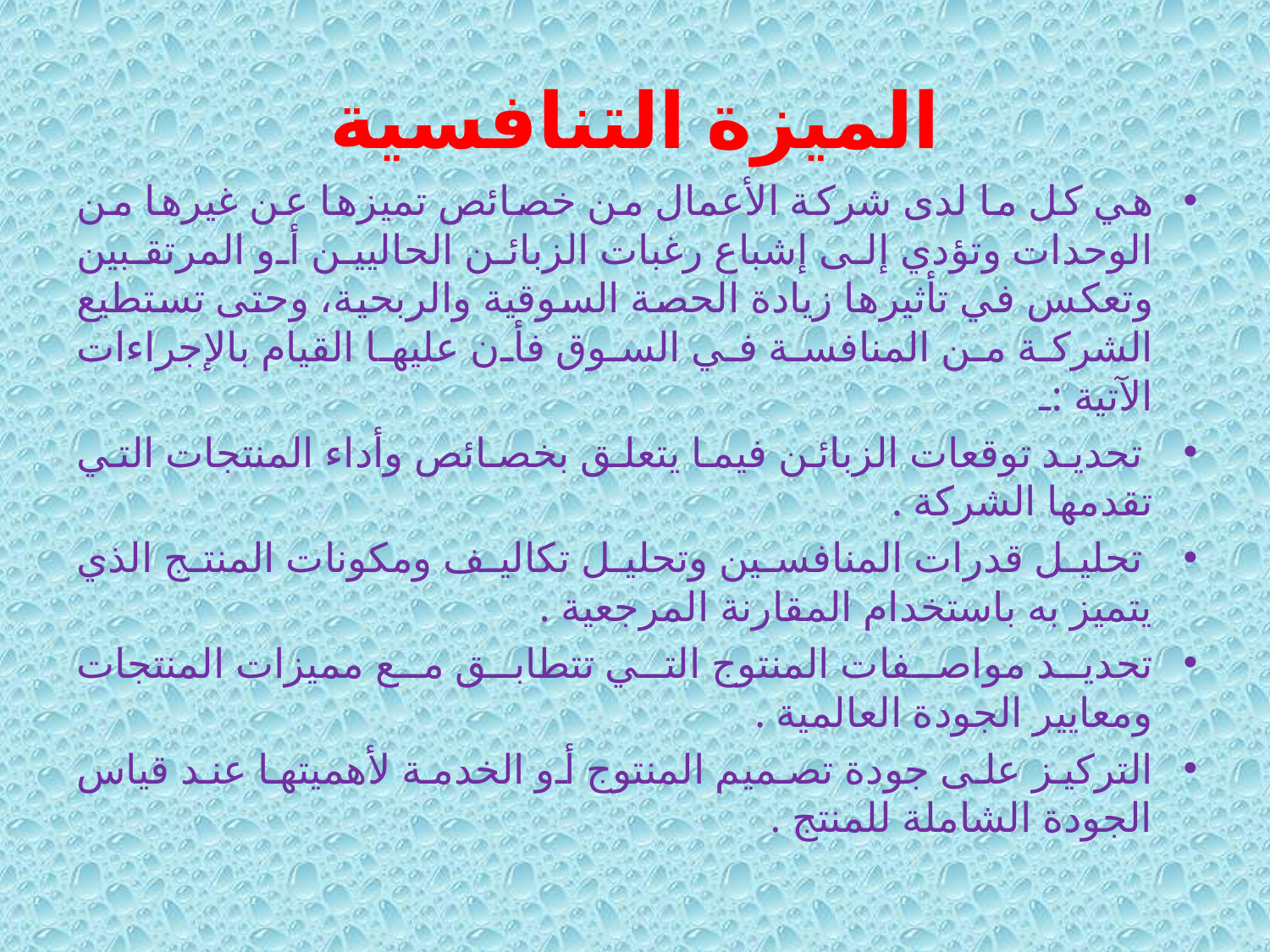

# الميزة التنافسية
هي كل ما لدى شركة الأعمال من خصائص تميزها عن غيرها من الوحدات وتؤدي إلى إشباع رغبات الزبائن الحاليين أو المرتقبين وتعكس في تأثيرها زيادة الحصة السوقية والربحية، وحتى تستطيع الشركة من المنافسة في السوق فأن عليها القيام بالإجراءات الآتية :ـ
 تحديد توقعات الزبائن فيما يتعلق بخصائص وأداء المنتجات التي تقدمها الشركة .
 تحليل قدرات المنافسين وتحليل تكاليف ومكونات المنتج الذي يتميز به باستخدام المقارنة المرجعية .
تحديد مواصفات المنتوج التي تتطابق مع مميزات المنتجات ومعايير الجودة العالمية .
التركيز على جودة تصميم المنتوج أو الخدمة لأهميتها عند قياس الجودة الشاملة للمنتج .